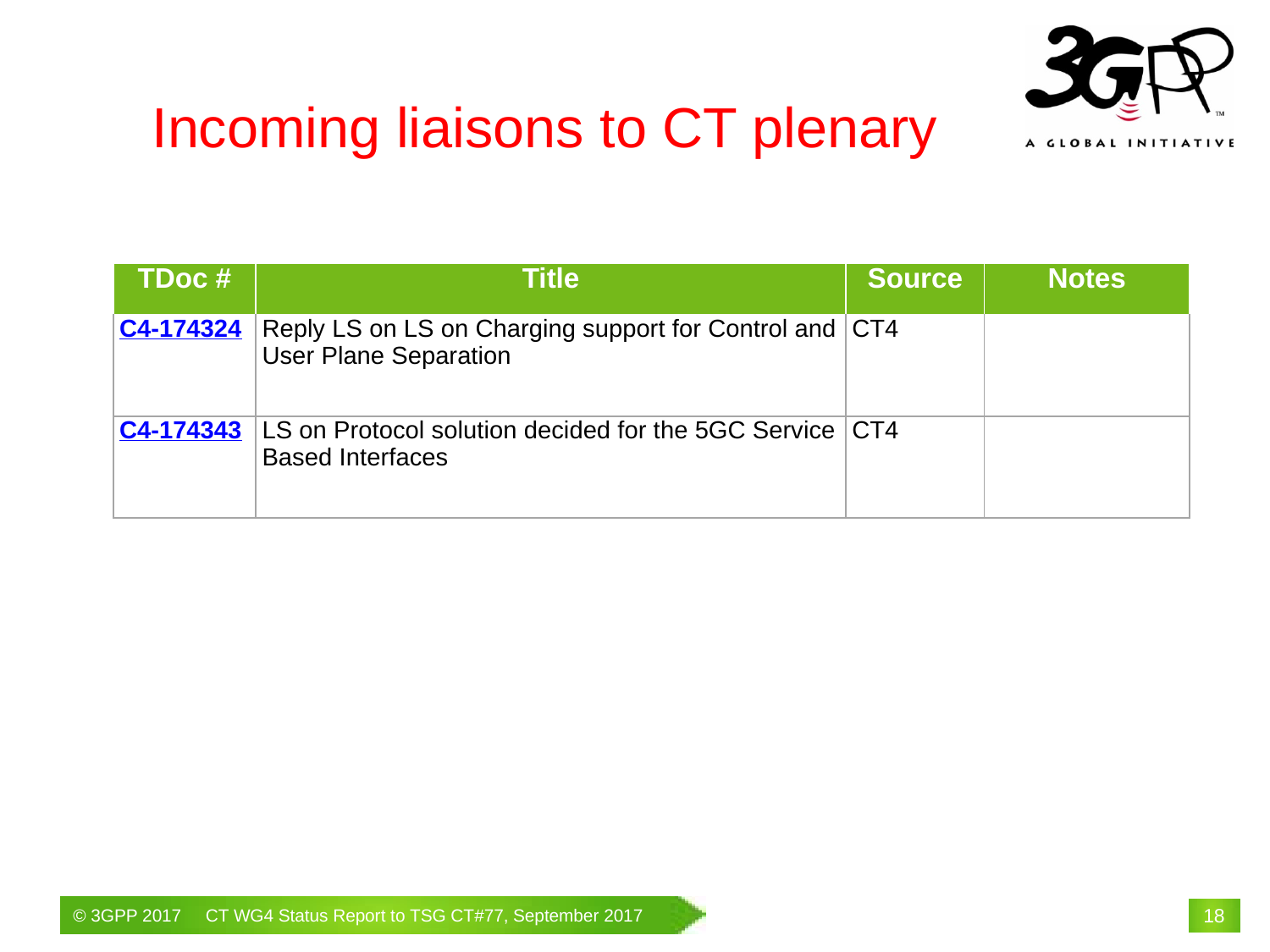

# Incoming liaisons to CT plenary

| TDoc # | Title | Source | Notes |
| --- | --- | --- | --- |
| C4-174324 | Reply LS on LS on Charging support for Control and User Plane Separation | CT4 |  |
| C4-174343 | LS on Protocol solution decided for the 5GC Service Based Interfaces | CT4 |  |